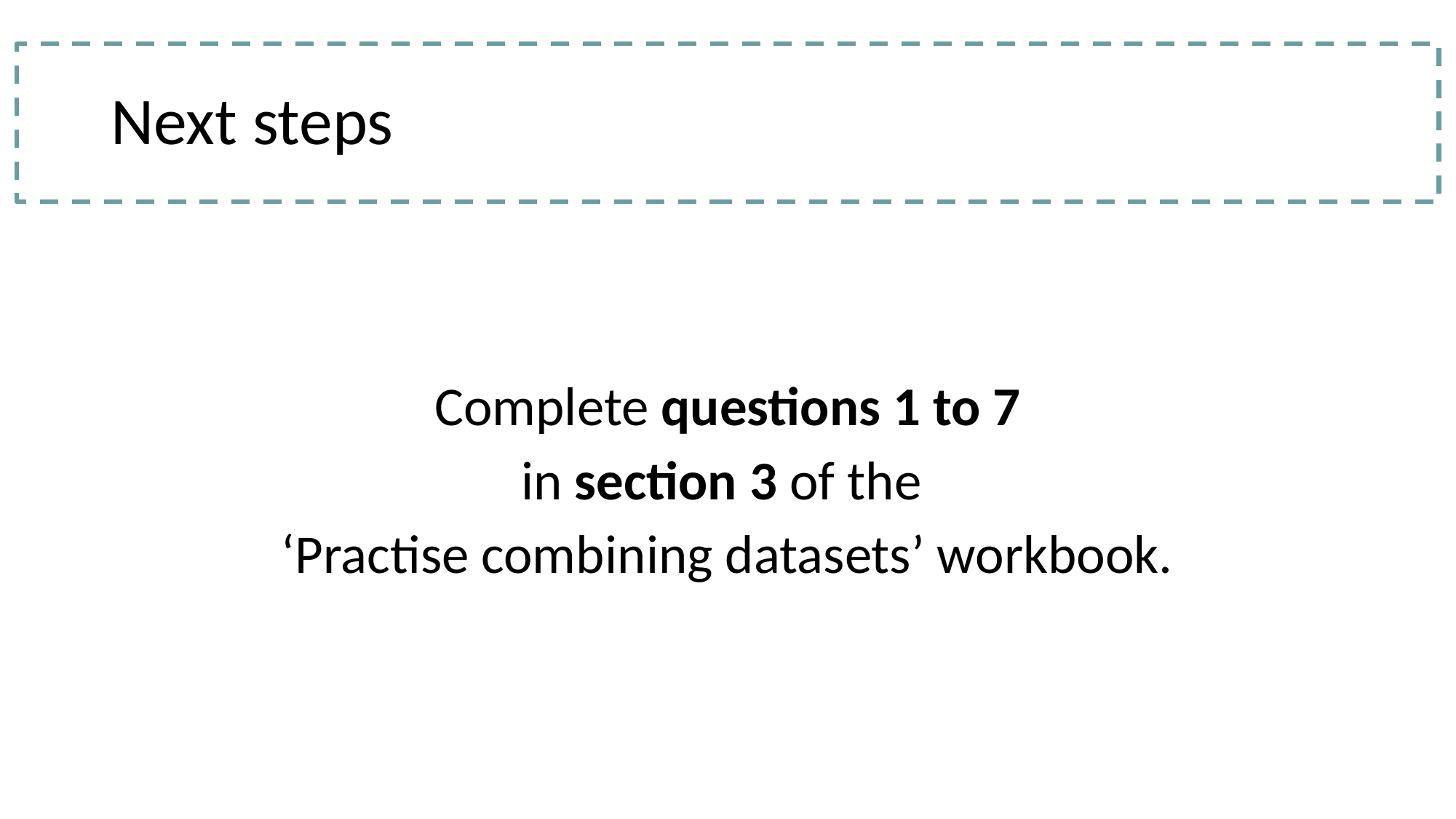

# Next steps

Complete questions 1 to 7
in section 3 of the
‘Practise combining datasets’ workbook.